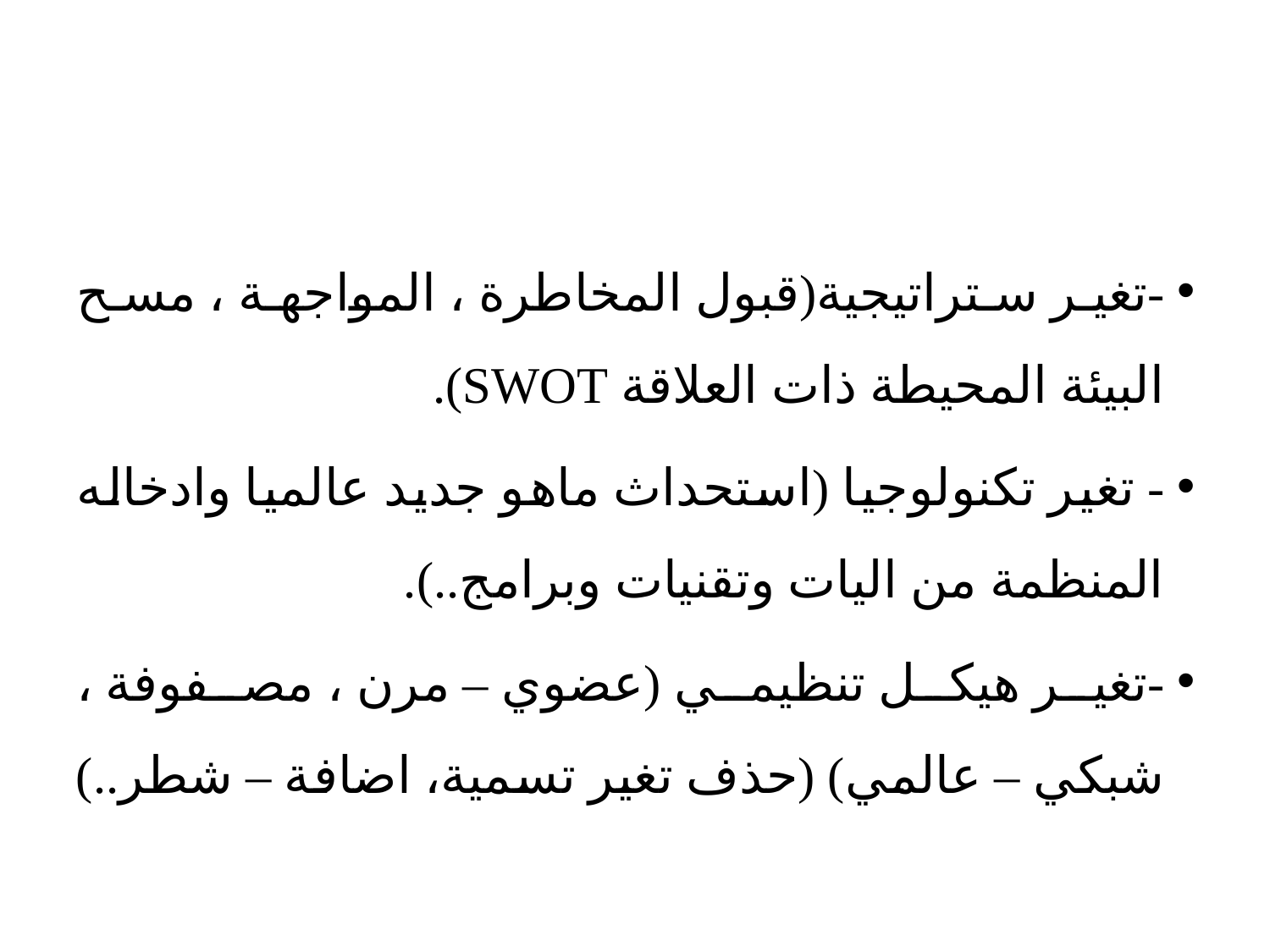

-تغير ستراتيجية(قبول المخاطرة ، المواجهة ، مسح البيئة المحيطة ذات العلاقة SWOT).
- تغير تكنولوجيا (استحداث ماهو جديد عالميا وادخاله المنظمة من اليات وتقنيات وبرامج..).
-تغير هيكل تنظيمي (عضوي – مرن ، مصفوفة ، شبكي – عالمي) (حذف تغير تسمية، اضافة – شطر..)